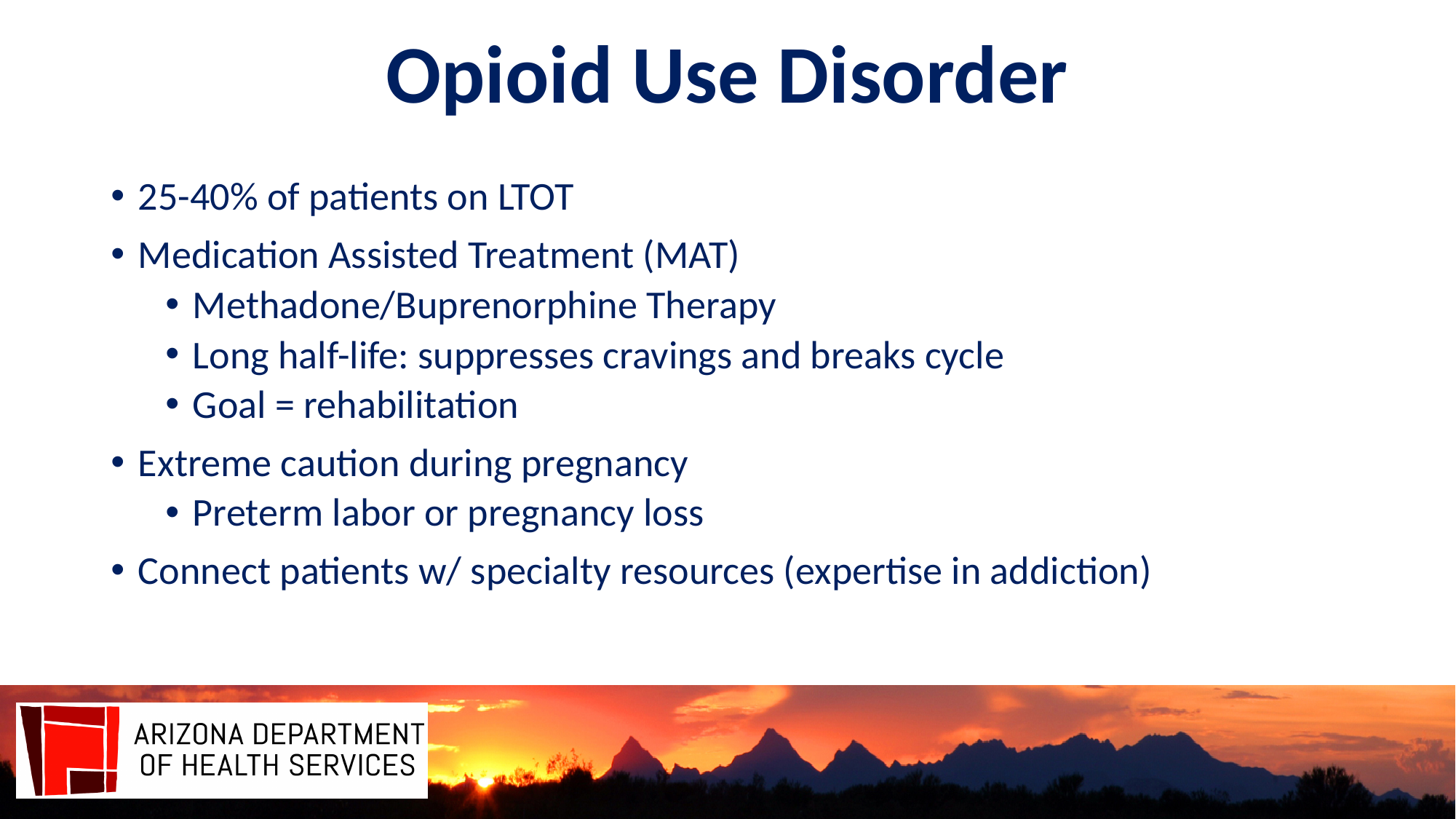

# Opioid Use Disorder
25-40% of patients on LTOT
Medication Assisted Treatment (MAT)
Methadone/Buprenorphine Therapy
Long half-life: suppresses cravings and breaks cycle
Goal = rehabilitation
Extreme caution during pregnancy
Preterm labor or pregnancy loss
Connect patients w/ specialty resources (expertise in addiction)